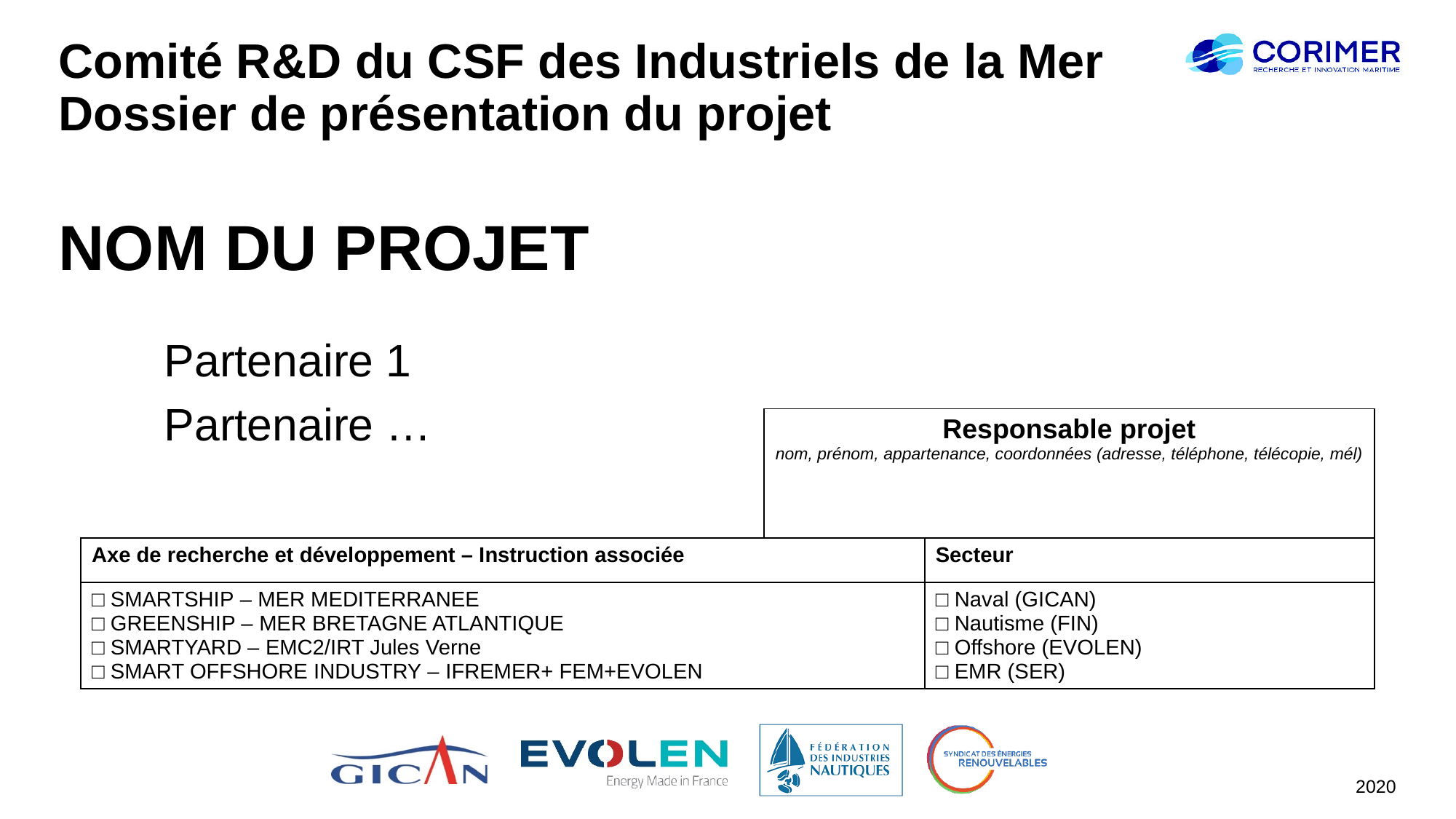

Comité R&D du CSF des Industriels de la Mer
Dossier de présentation du projet
# NOM DU PROJET
Partenaire 1
Partenaire …
| Responsable projet nom, prénom, appartenance, coordonnées (adresse, téléphone, télécopie, mél) |
| --- |
| Axe de recherche et développement – Instruction associée | Secteur |
| --- | --- |
| □ SMARTSHIP – MER MEDITERRANEE □ GREENSHIP – MER BRETAGNE ATLANTIQUE □ SMARTYARD – EMC2/IRT Jules Verne □ SMART OFFSHORE INDUSTRY – IFREMER+ FEM+EVOLEN | □ Naval (GICAN) □ Nautisme (FIN) □ Offshore (EVOLEN) □ EMR (SER) |